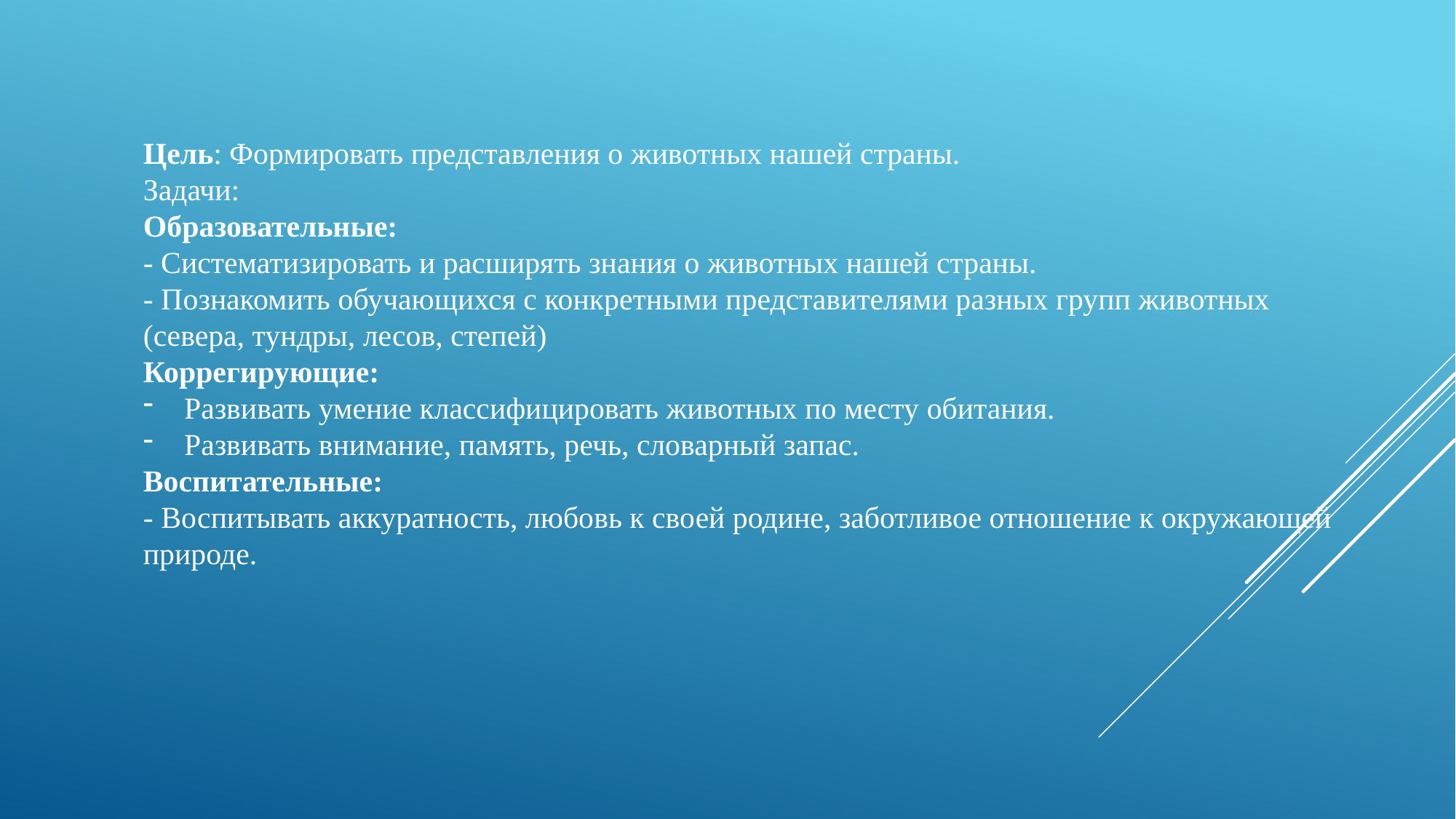

Цель: Формировать представления о животных нашей страны.
Задачи:
Образовательные:
- Систематизировать и расширять знания о животных нашей страны.
- Познакомить обучающихся с конкретными представителями разных групп животных (севера, тундры, лесов, степей)
Коррегирующие:
Развивать умение классифицировать животных по месту обитания.
Развивать внимание, память, речь, словарный запас.
Воспитательные:
- Воспитывать аккуратность, любовь к своей родине, заботливое отношение к окружающей природе.